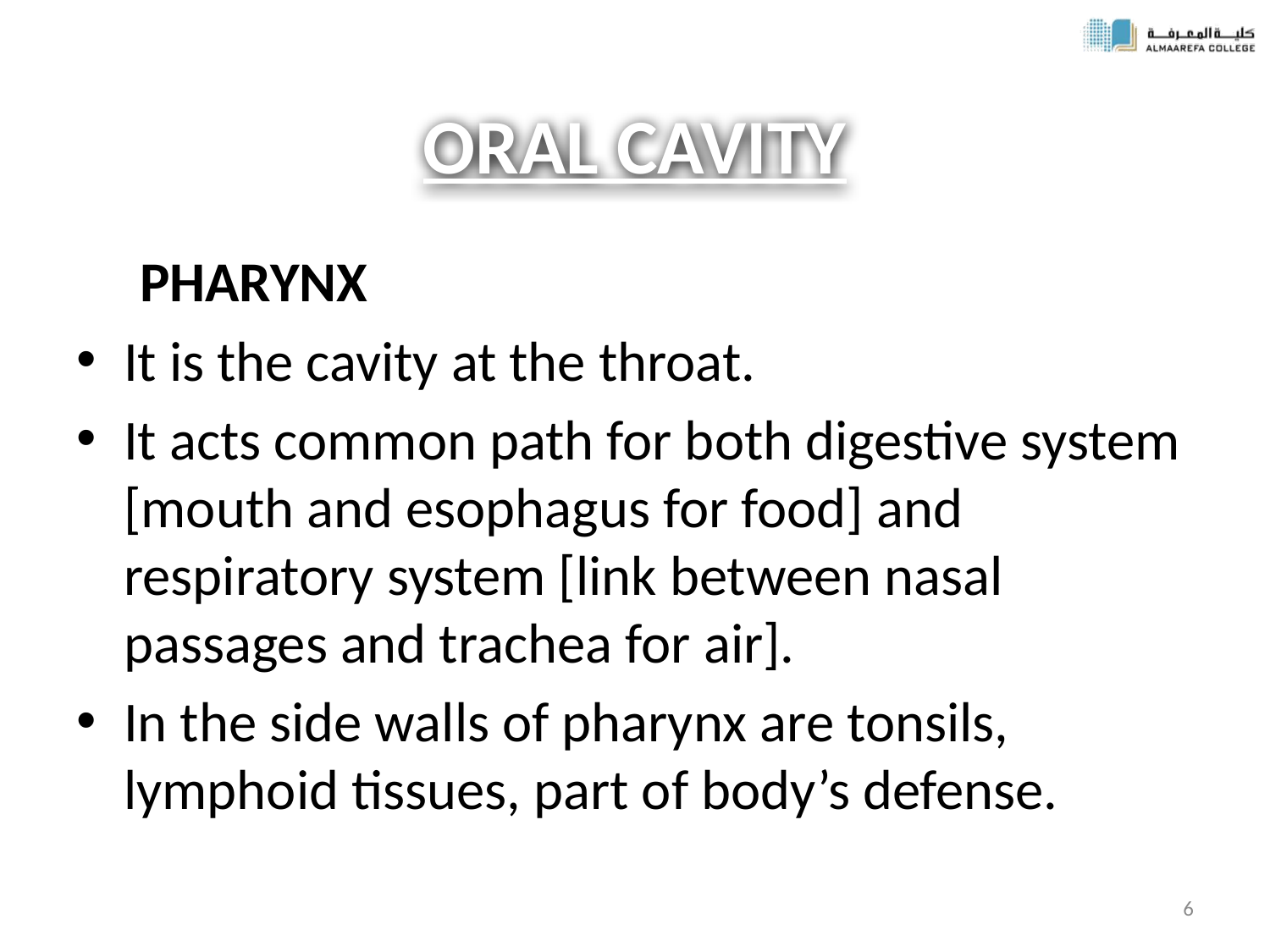

# ORAL CAVITY
     PHARYNX
It is the cavity at the throat.
It acts common path for both digestive system [mouth and esophagus for food] and respiratory system [link between nasal passages and trachea for air].
In the side walls of pharynx are tonsils, lymphoid tissues, part of body’s defense.

6